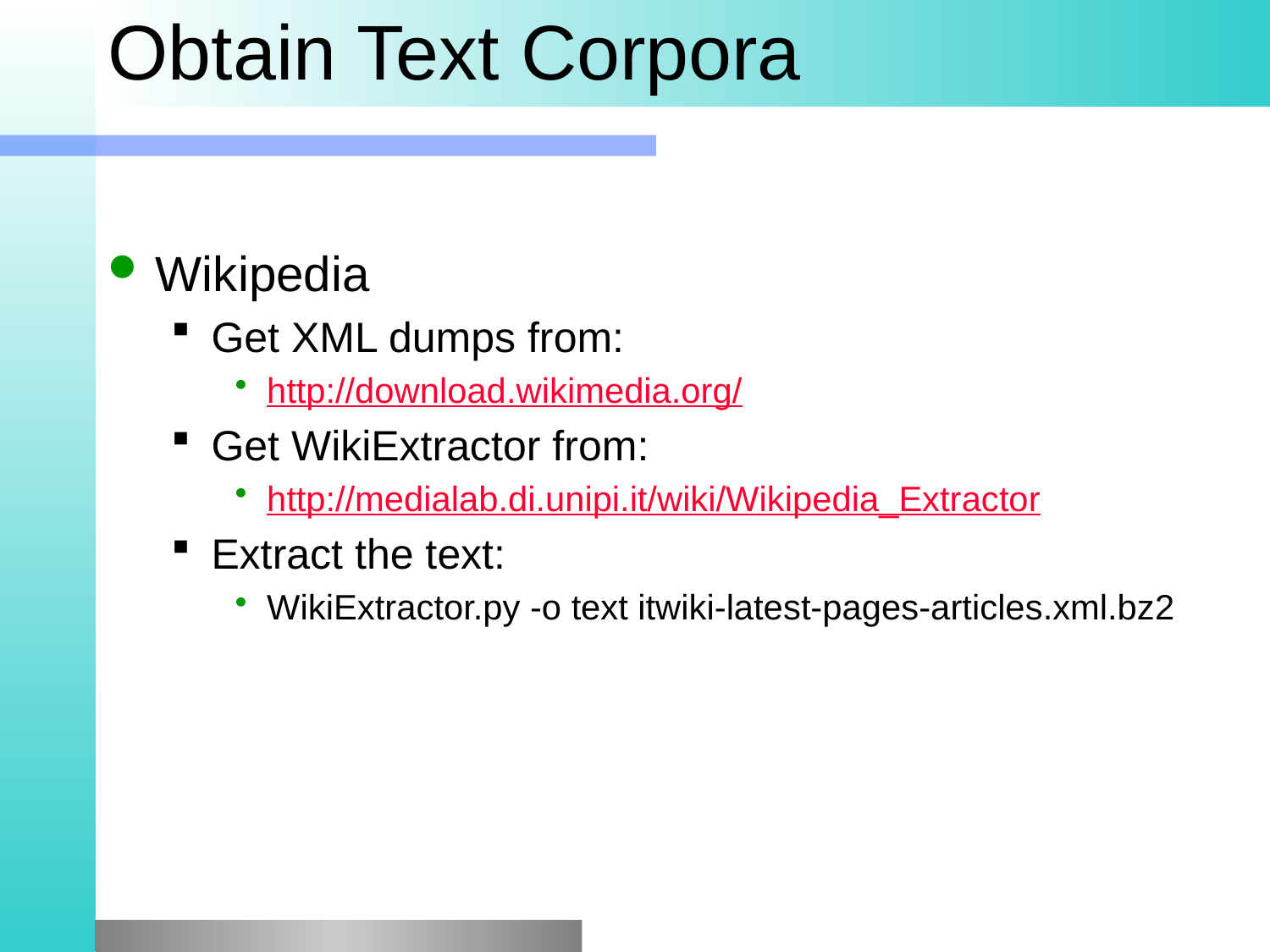

# Obtain Text Corpora
Wikipedia
Get XML dumps from:
http://download.wikimedia.org/
Get WikiExtractor from:
http://medialab.di.unipi.it/wiki/Wikipedia_Extractor
Extract the text:
WikiExtractor.py -o text itwiki-latest-pages-articles.xml.bz2